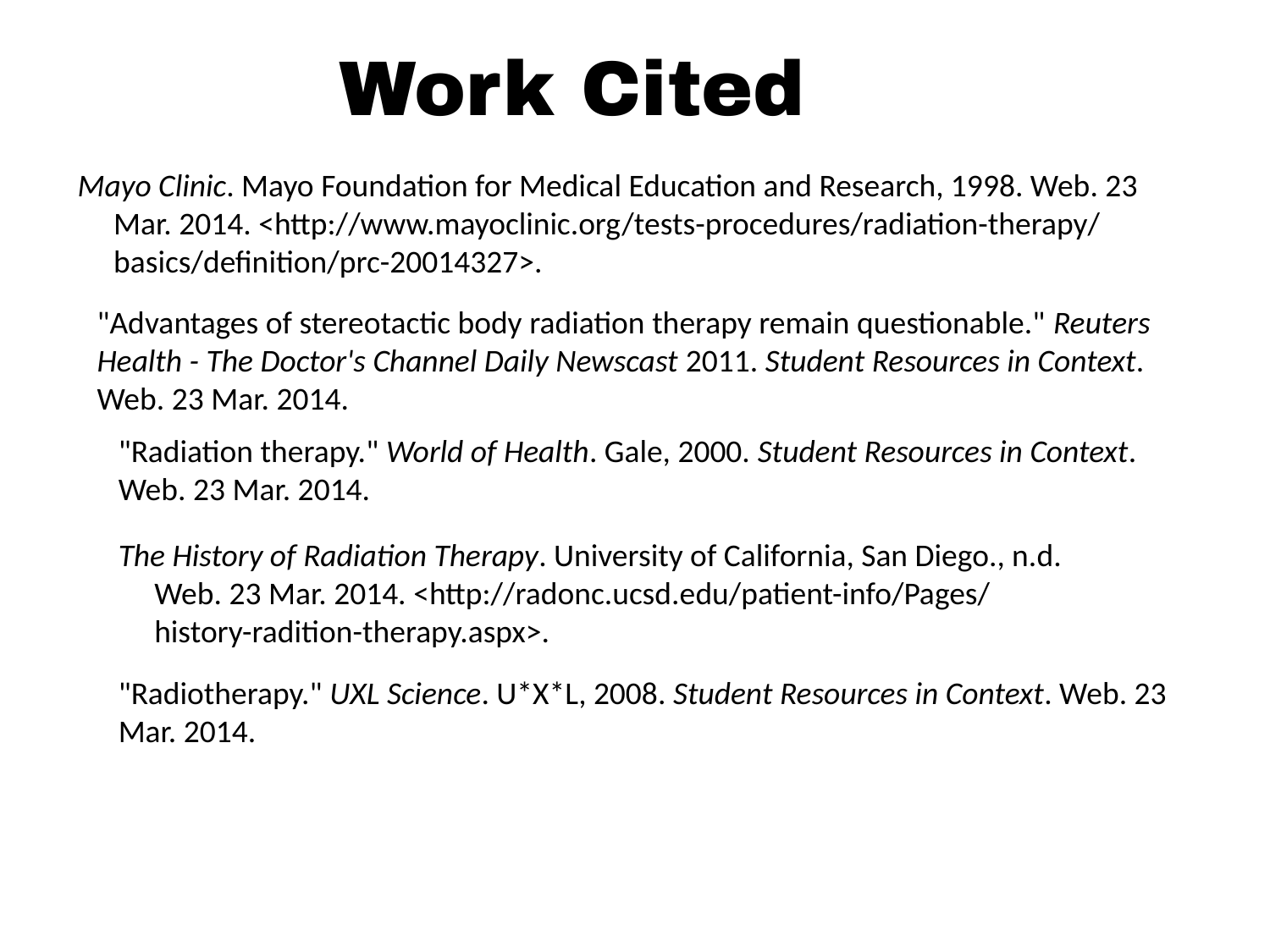

Work Cited
Mayo Clinic. Mayo Foundation for Medical Education and Research, 1998. Web. 23 
     Mar. 2014. <http://www.mayoclinic.org/tests-procedures/radiation-therapy/ 
     basics/definition/prc-20014327>.
"Advantages of stereotactic body radiation therapy remain questionable." Reuters Health - The Doctor's Channel Daily Newscast 2011. Student Resources in Context. Web. 23 Mar. 2014.
"Radiation therapy." World of Health. Gale, 2000. Student Resources in Context. Web. 23 Mar. 2014.
The History of Radiation Therapy. University of California, San Diego., n.d. 
     Web. 23 Mar. 2014. <http://radonc.ucsd.edu/patient-info/Pages/ 
     history-radition-therapy.aspx>.
"Radiotherapy." UXL Science. U*X*L, 2008. Student Resources in Context. Web. 23 Mar. 2014.